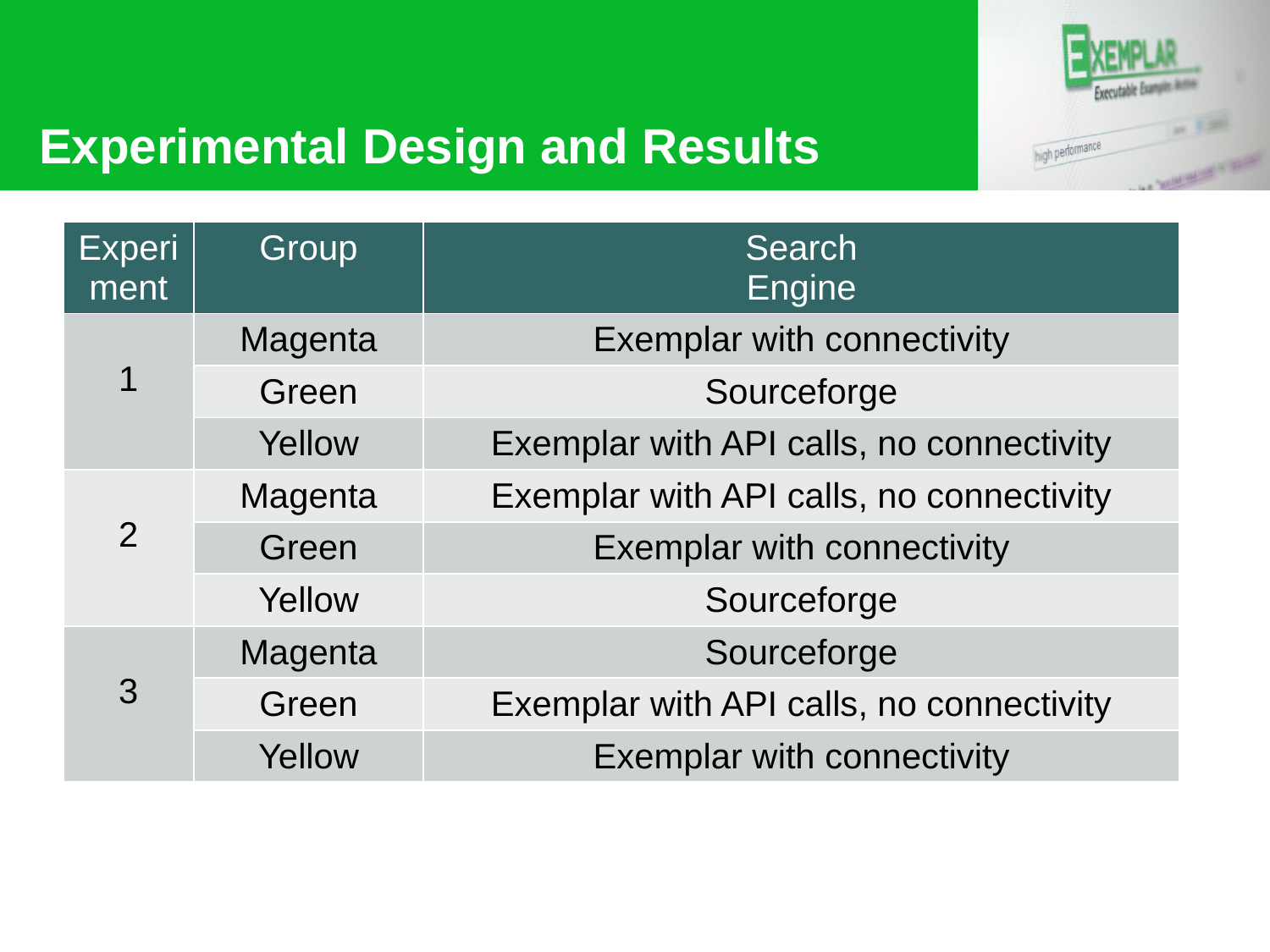

# Experimental Design and Results
| Experiment | Group | Search Engine |
| --- | --- | --- |
| 1 | Magenta | Exemplar with connectivity |
|  | Green | Sourceforge |
|  | Yellow | Exemplar with API calls, no connectivity |
| 2 | Magenta | Exemplar with API calls, no connectivity |
|  | Green | Exemplar with connectivity |
|  | Yellow | Sourceforge |
| 3 | Magenta | Sourceforge |
|  | Green | Exemplar with API calls, no connectivity |
|  | Yellow | Exemplar with connectivity |